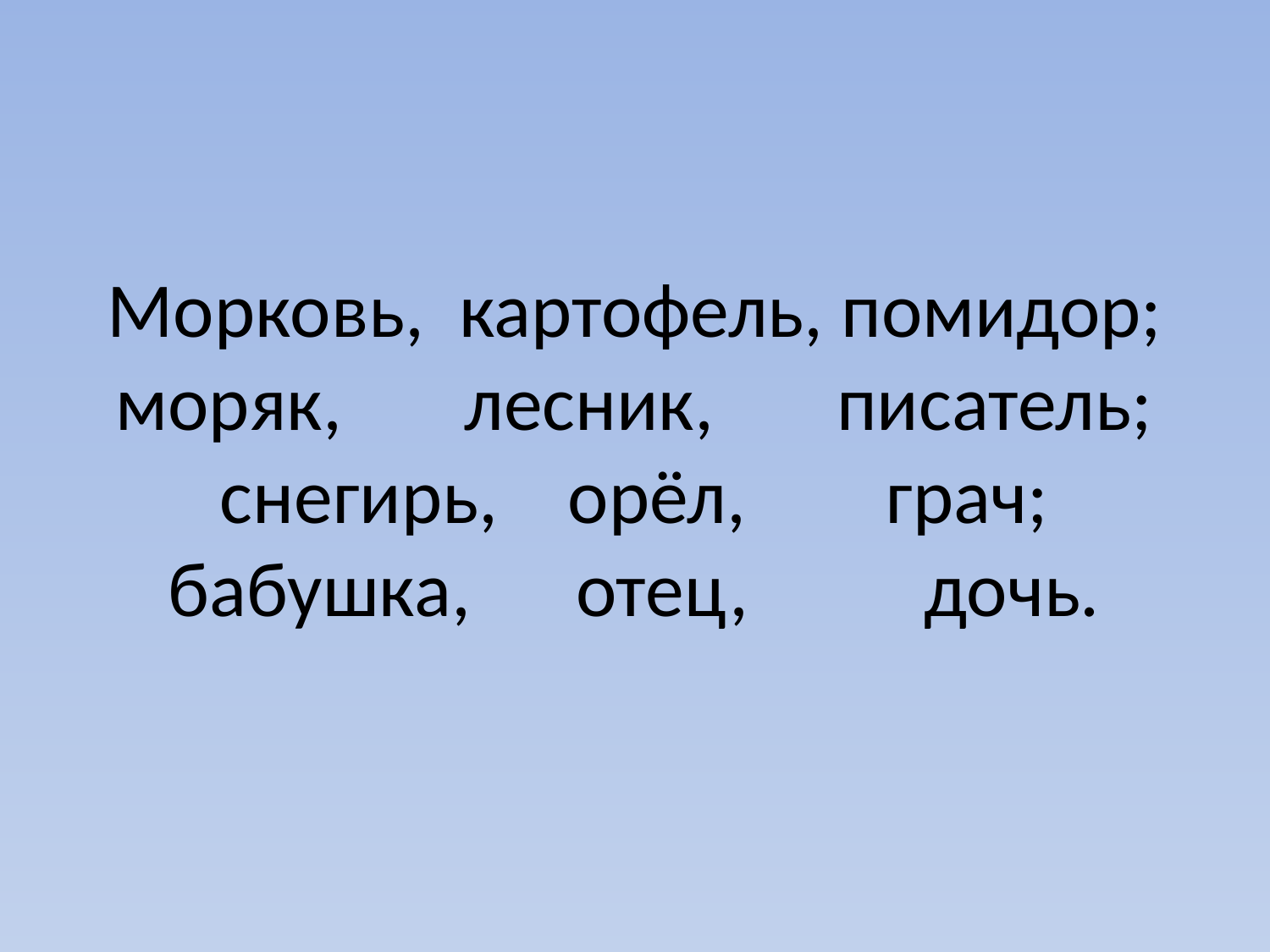

# Морковь,  картофель, помидор; моряк,       лесник,       писатель; снегирь,    орёл,        грач; бабушка,      отец,          дочь.